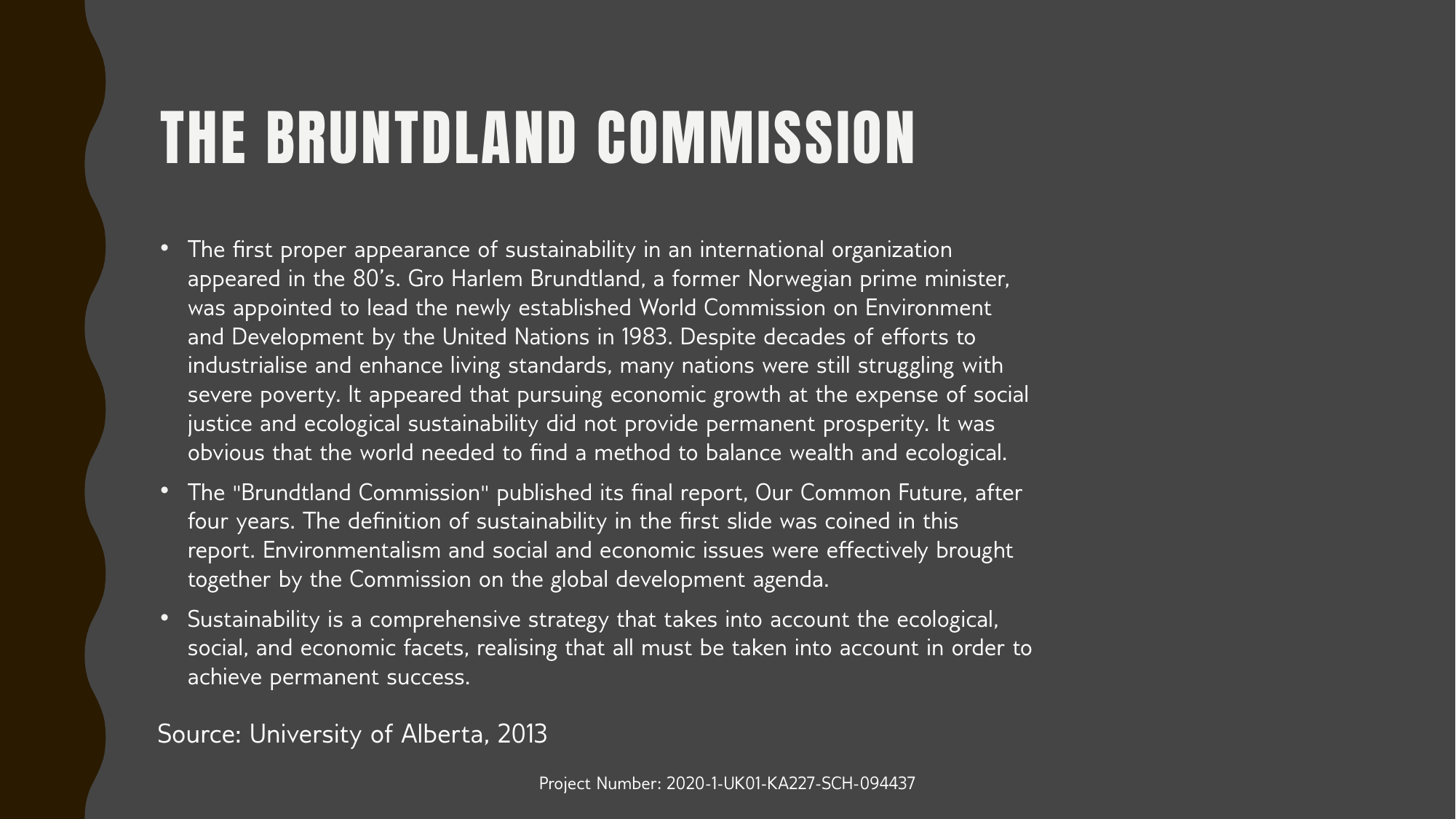

# The Bruntdland Commission
The first proper appearance of sustainability in an international organization appeared in the 80’s. Gro Harlem Brundtland, a former Norwegian prime minister, was appointed to lead the newly established World Commission on Environment and Development by the United Nations in 1983. Despite decades of efforts to industrialise and enhance living standards, many nations were still struggling with severe poverty. It appeared that pursuing economic growth at the expense of social justice and ecological sustainability did not provide permanent prosperity. It was obvious that the world needed to find a method to balance wealth and ecological.
The "Brundtland Commission" published its final report, Our Common Future, after four years. The definition of sustainability in the first slide was coined in this report. Environmentalism and social and economic issues were effectively brought together by the Commission on the global development agenda.
Sustainability is a comprehensive strategy that takes into account the ecological, social, and economic facets, realising that all must be taken into account in order to achieve permanent success.
Source: University of Alberta, 2013
Project Number: 2020-1-UK01-KA227-SCH-094437